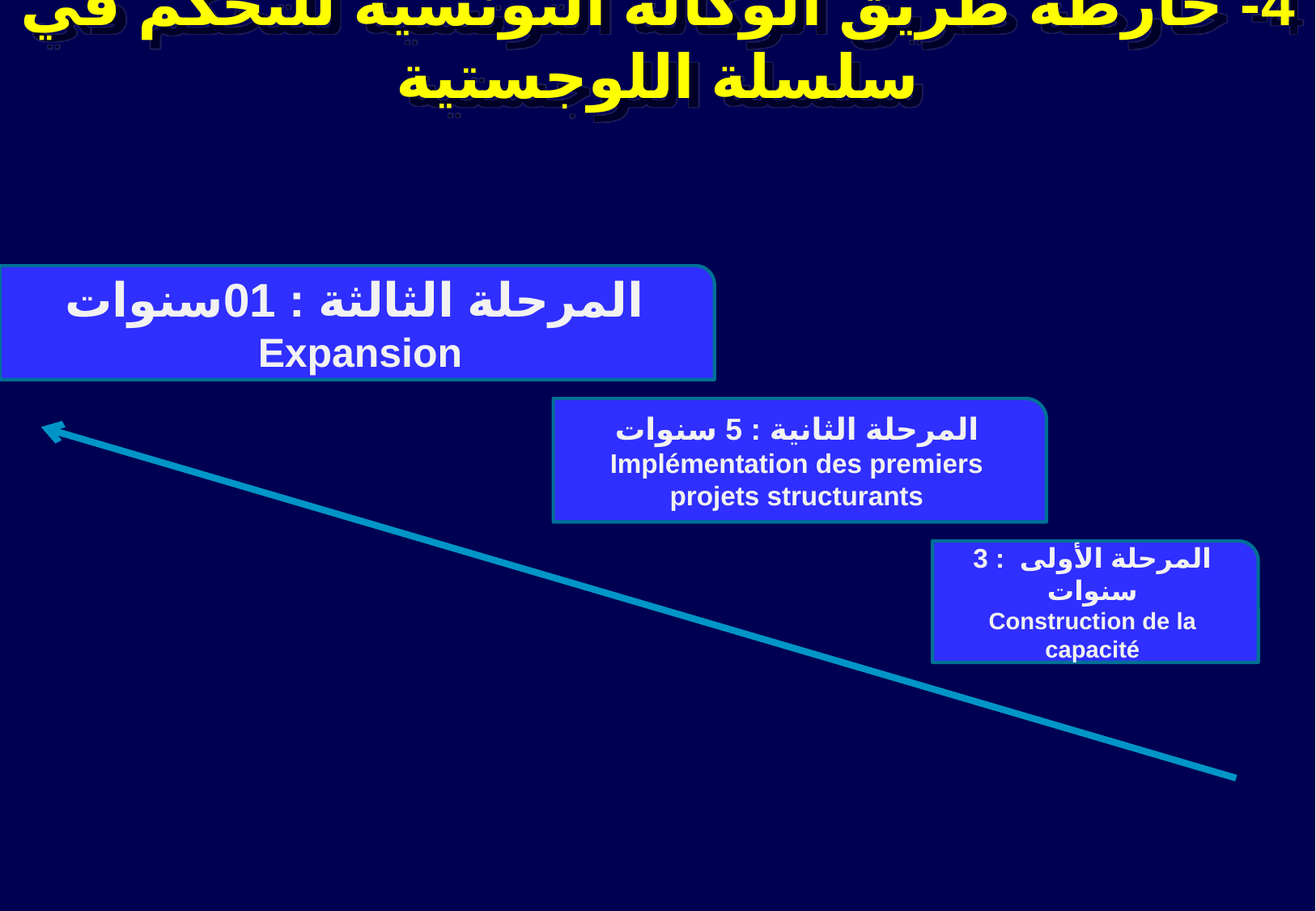

4- خارطة طريق الوكالة التونسية للتحكم في سلسلة اللوجستية

المرحلة الثالثة : 01سنوات
Expansion
المرحلة الثانية : 5 سنوات
Implémentation des premiers projets structurants
المرحلة الأولى  : 3 سنوات
Construction de la capacité